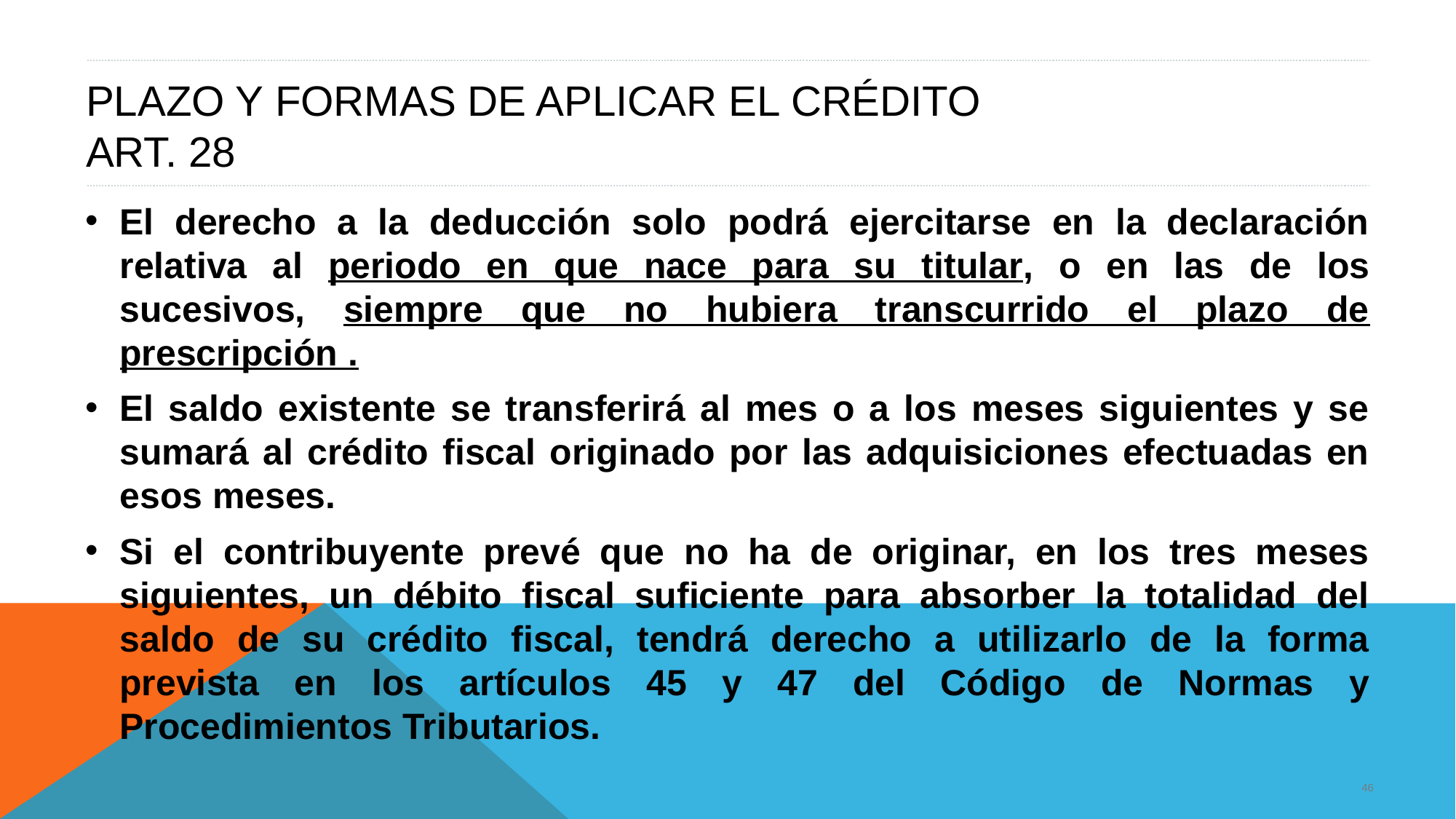

# Plazo y formas de aplicar el crédito Art. 28
El derecho a la deducción solo podrá ejercitarse en la declaración relativa al periodo en que nace para su titular, o en las de los sucesivos, siempre que no hubiera transcurrido el plazo de prescripción .
El saldo existente se transferirá al mes o a los meses siguientes y se sumará al crédito fiscal originado por las adquisiciones efectuadas en esos meses.
Si el contribuyente prevé que no ha de originar, en los tres meses siguientes, un débito fiscal suficiente para absorber la totalidad del saldo de su crédito fiscal, tendrá derecho a utilizarlo de la forma prevista en los artículos 45 y 47 del Código de Normas y Procedimientos Tributarios.